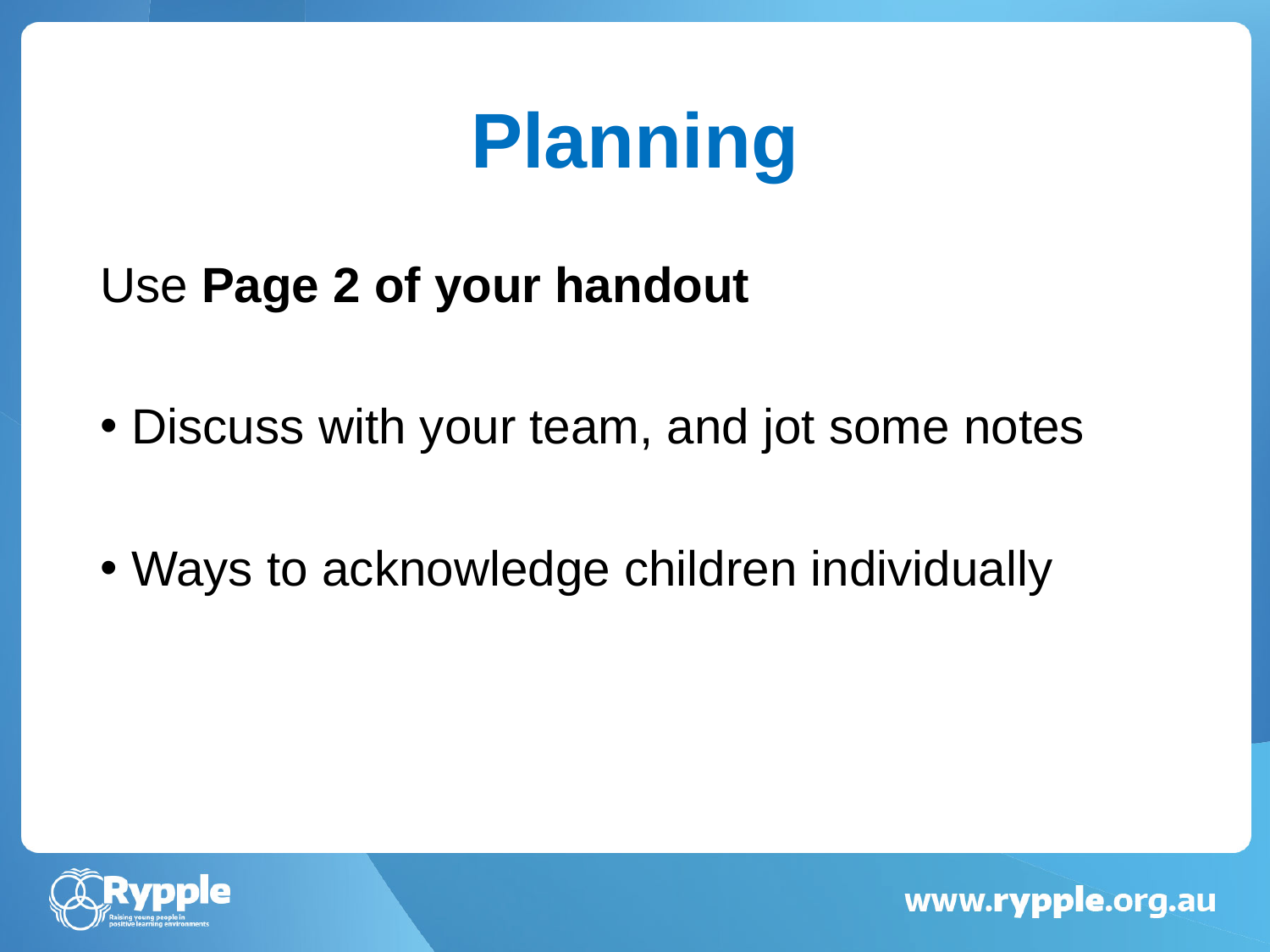

# Planning
Use Page 2 of your handout

Discuss with your team, and jot some notes

Ways to acknowledge children individually